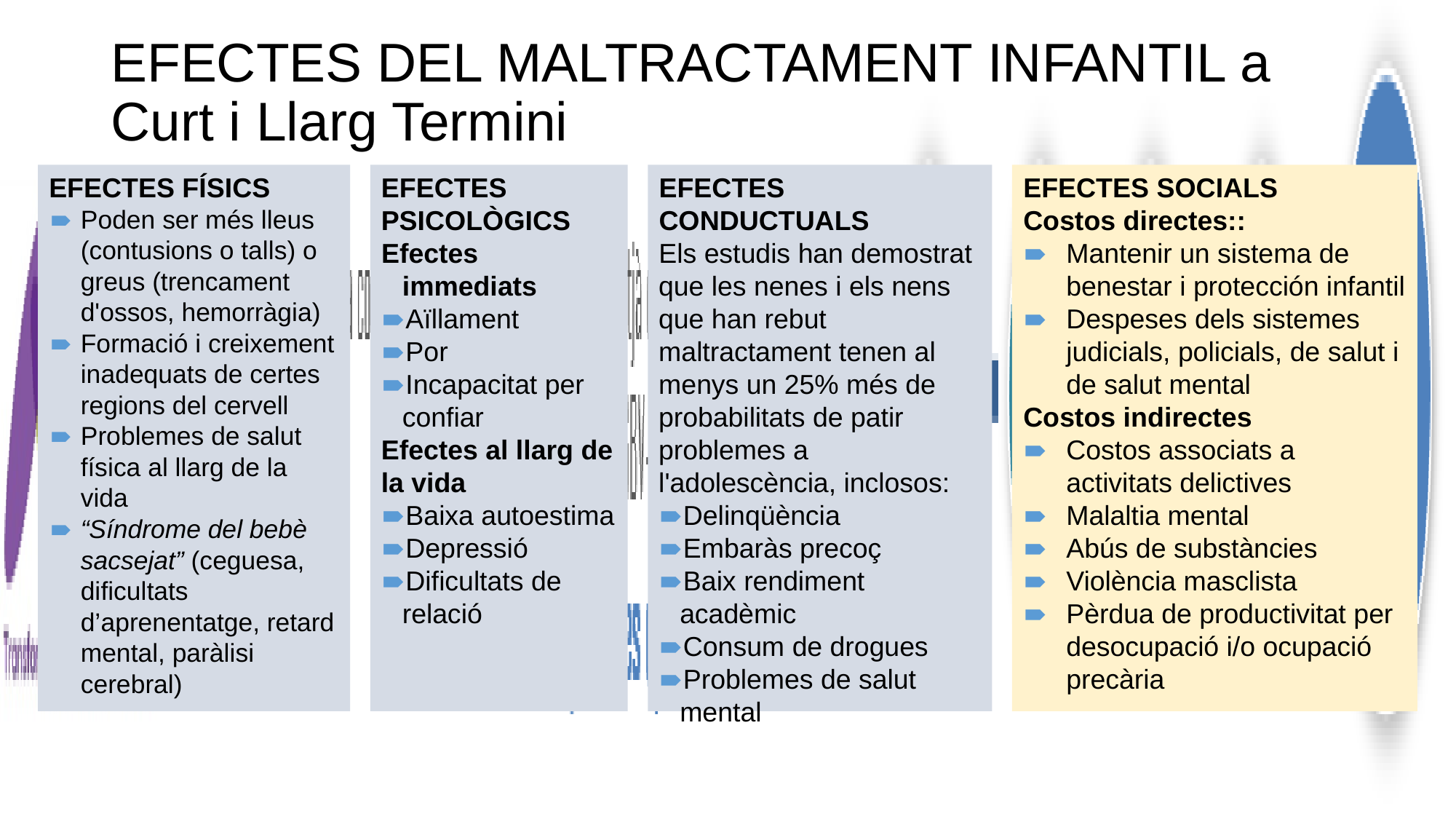

# EFECTES DEL MALTRACTAMENT INFANTIL a Curt i Llarg Termini
EFECTES FÍSICS
Poden ser més lleus (contusions o talls) o greus (trencament d'ossos, hemorràgia)
Formació i creixement inadequats de certes regions del cervell
Problemes de salut física al llarg de la vida
“Síndrome del bebè sacsejat” (ceguesa, dificultats d’aprenentatge, retard mental, paràlisi cerebral)
EFECTES PSICOLÒGICS
Efectes immediats
Aïllament
Por
Incapacitat per confiar
Efectes al llarg de la vida
Baixa autoestima
Depressió
Dificultats de relació
EFECTES SOCIALS
Costos directes::
Mantenir un sistema de benestar i protección infantil
Despeses dels sistemes judicials, policials, de salut i de salut mental
Costos indirectes
Costos associats a activitats delictives
Malaltia mental
Abús de substàncies
Violència masclista
Pèrdua de productivitat per desocupació i/o ocupació precària
EFECTES
CONDUCTUALS
Els estudis han demostrat que les nenes i els nens que han rebut maltractament tenen al menys un 25% més de probabilitats de patir problemes a l'adolescència, inclosos:
Delinqüència
Embaràs precoç
Baix rendiment acadèmic
Consum de drogues
Problemes de salut mental